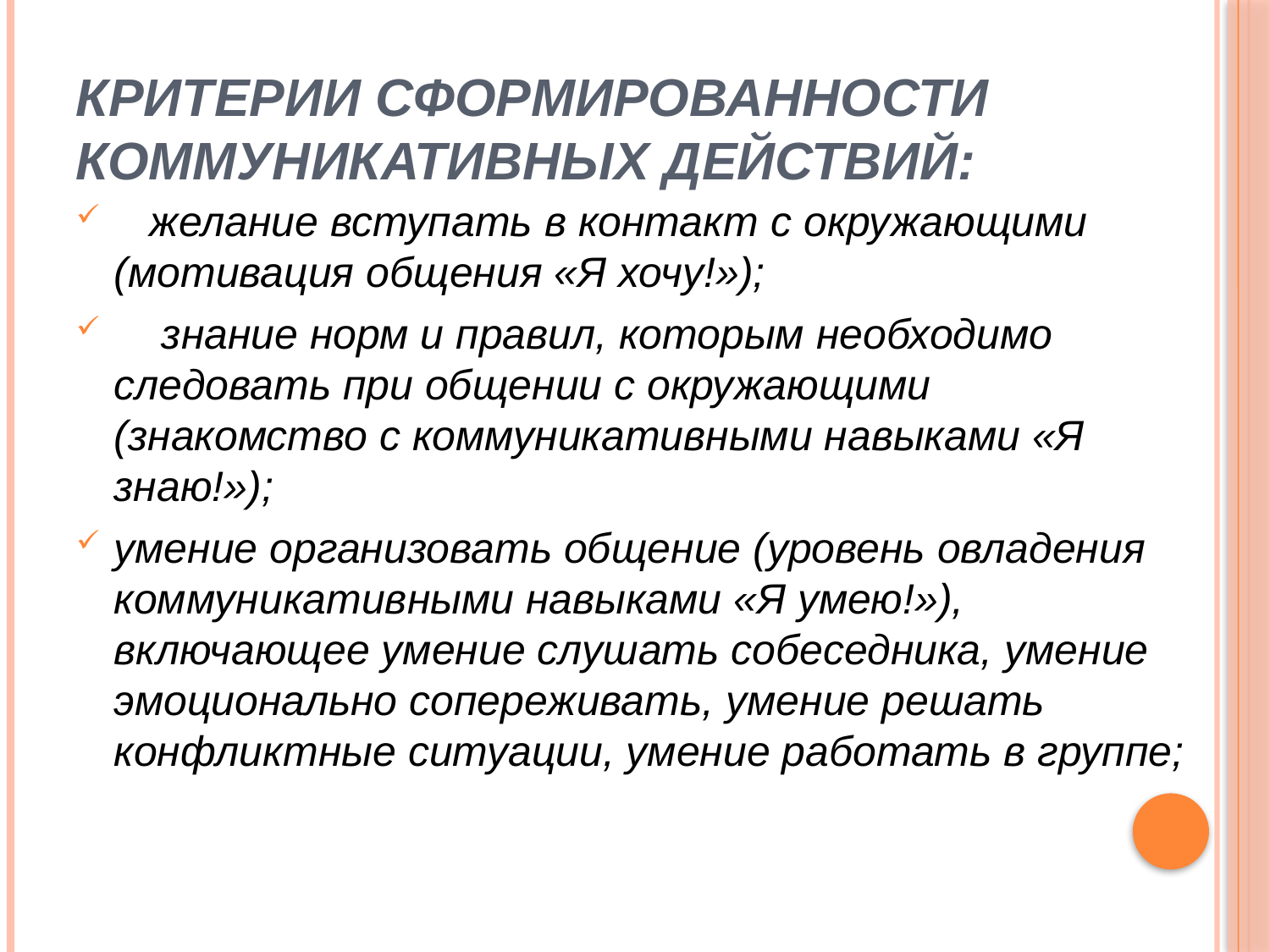

# Критерии сформированности коммуникативных действий:
   желание вступать в контакт с окружающими (мотивация общения «Я хочу!»);
    знание норм и правил, которым необходимо следовать при общении с окружающими (знакомство с коммуникативными навыками «Я знаю!»);
умение организовать общение (уровень овладения коммуникативными навыками «Я умею!»), включающее умение слушать собеседника, умение эмоционально сопереживать, умение решать конфликтные ситуации, умение работать в группе;